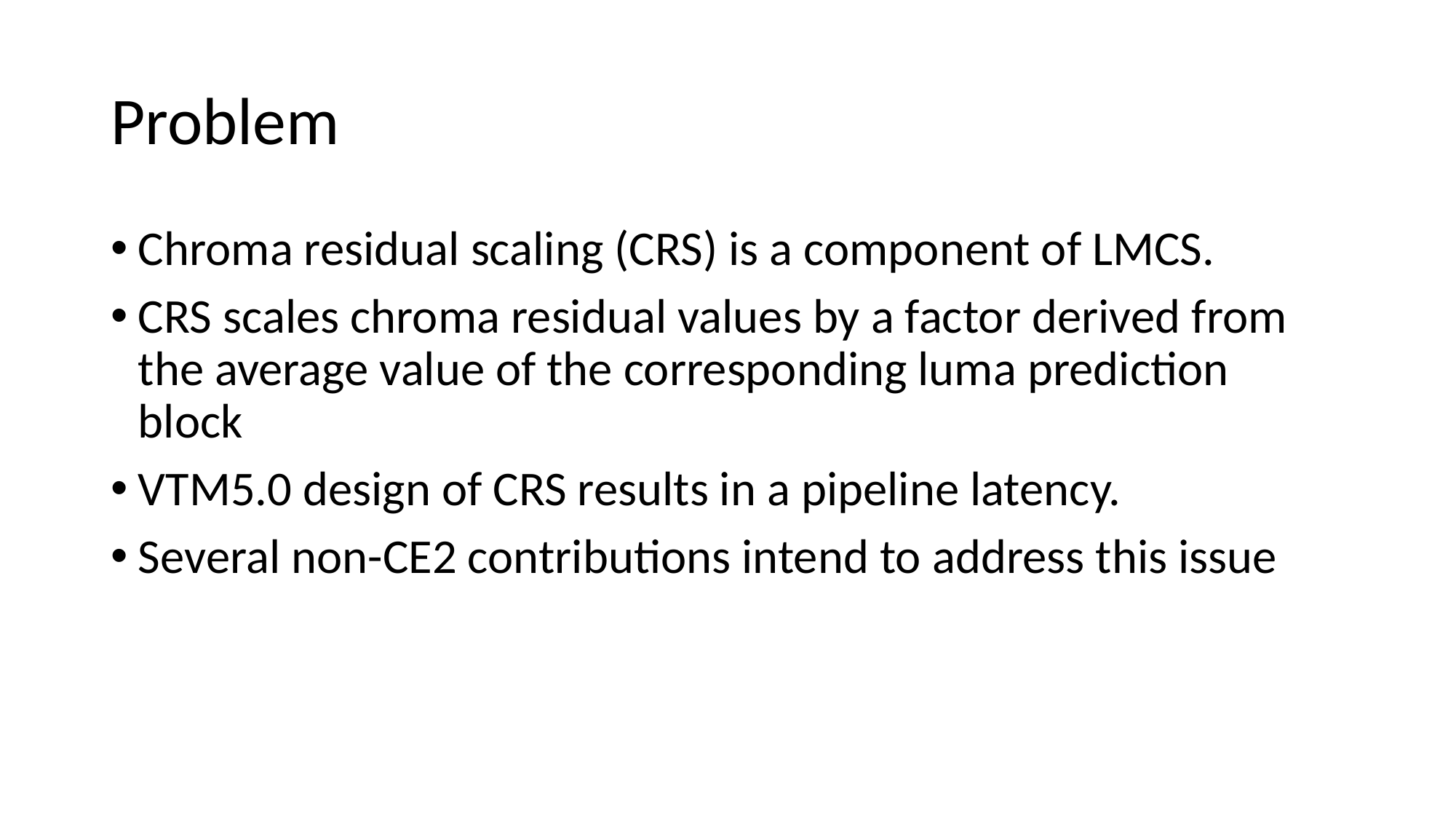

# Problem
Chroma residual scaling (CRS) is a component of LMCS.
CRS scales chroma residual values by a factor derived from the average value of the corresponding luma prediction block
VTM5.0 design of CRS results in a pipeline latency.
Several non-CE2 contributions intend to address this issue